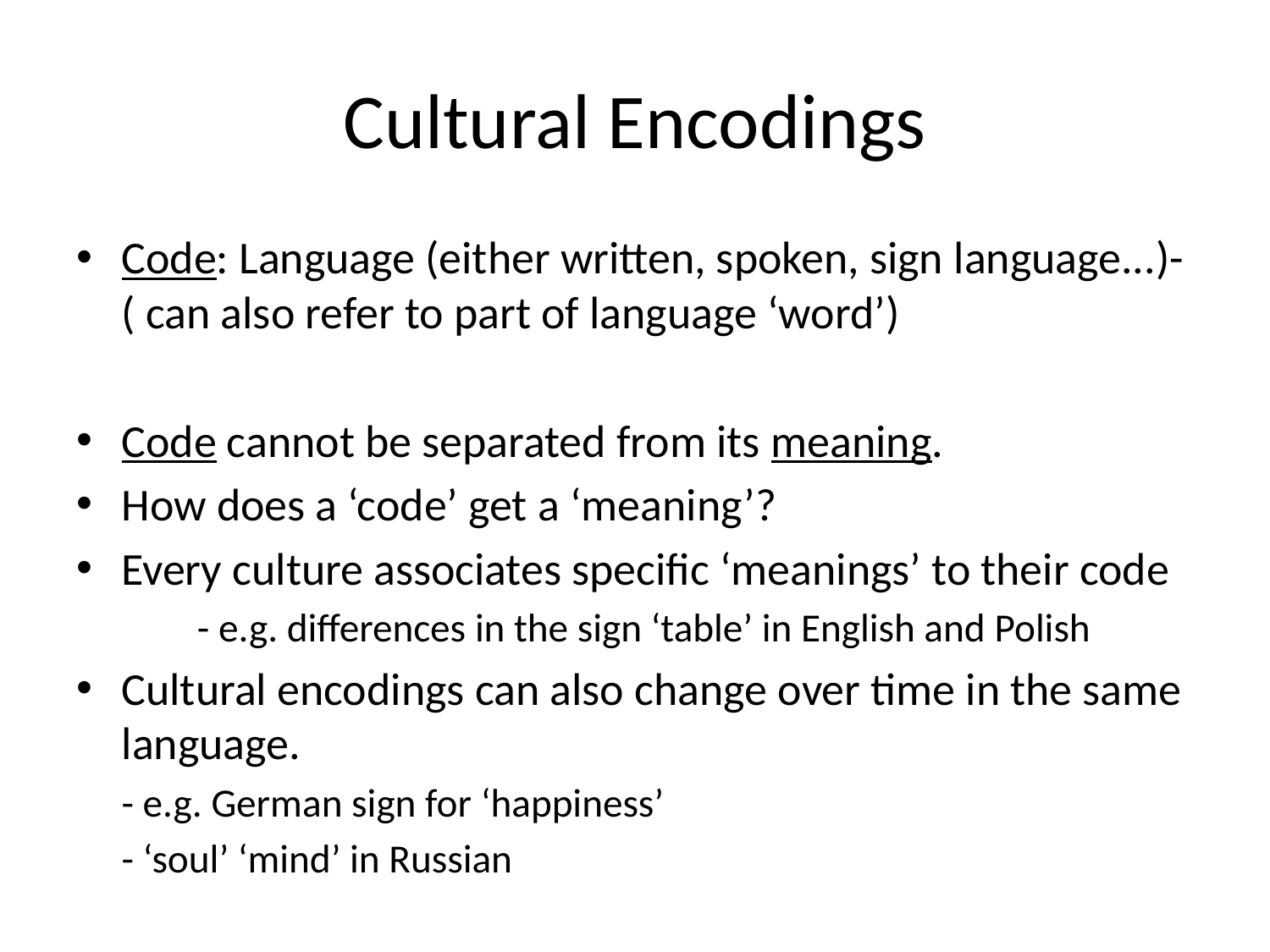

# Cultural Encodings
Code: Language (either written, spoken, sign language...)- ( can also refer to part of language ‘word’)

Code cannot be separated from its meaning.
How does a ‘code’ get a ‘meaning’?
Every culture associates specific ‘meanings’ to their code
- e.g. differences in the sign ‘table’ in English and Polish
Cultural encodings can also change over time in the same language.
		- e.g. German sign for ‘happiness’
		- ‘soul’ ‘mind’ in Russian